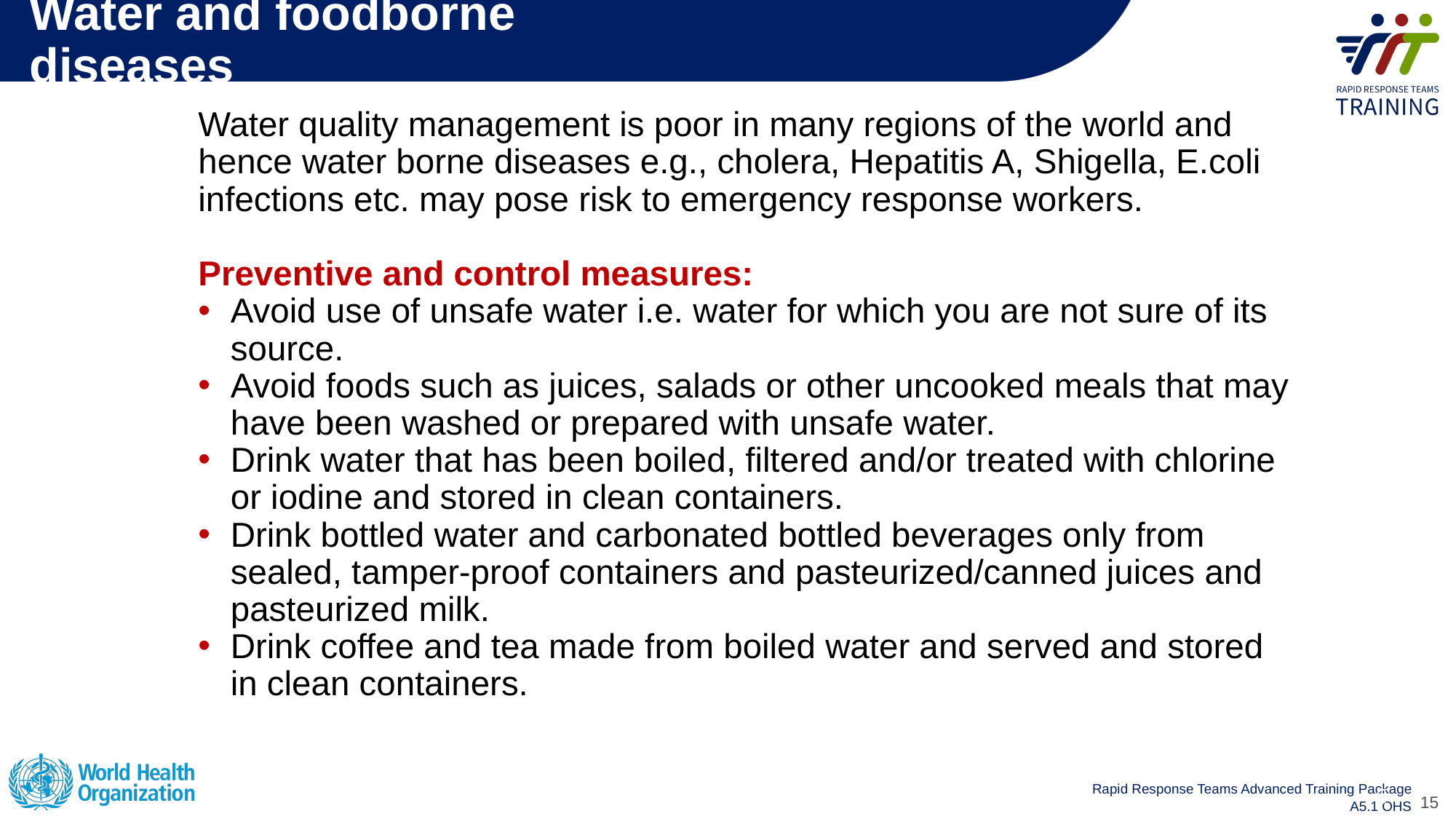

Water and foodborne diseases
Water quality management is poor in many regions of the world and hence water borne diseases e.g., cholera, Hepatitis A, Shigella, E.coli infections etc. may pose risk to emergency response workers.

Preventive and control measures:
Avoid use of unsafe water i.e. water for which you are not sure of its source.
Avoid foods such as juices, salads or other uncooked meals that may have been washed or prepared with unsafe water.
Drink water that has been boiled, filtered and/or treated with chlorine or iodine and stored in clean containers.
Drink bottled water and carbonated bottled beverages only from sealed, tamper-proof containers and pasteurized/canned juices and pasteurized milk.
Drink coffee and tea made from boiled water and served and stored in clean containers.
15